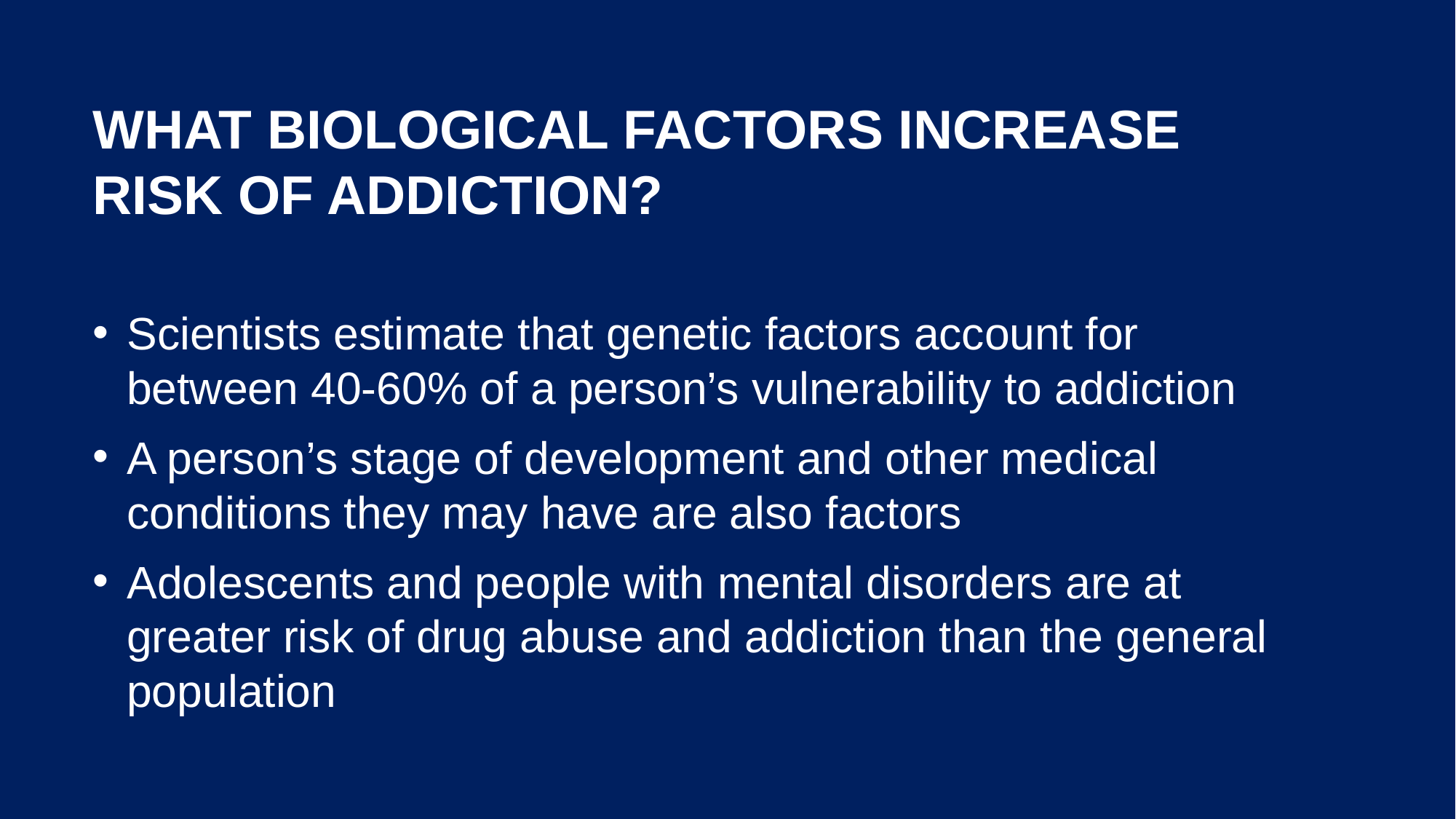

# What Biological Factors Increase Risk of Addiction?
Scientists estimate that genetic factors account for between 40-60% of a person’s vulnerability to addiction
A person’s stage of development and other medical conditions they may have are also factors
Adolescents and people with mental disorders are at greater risk of drug abuse and addiction than the general population